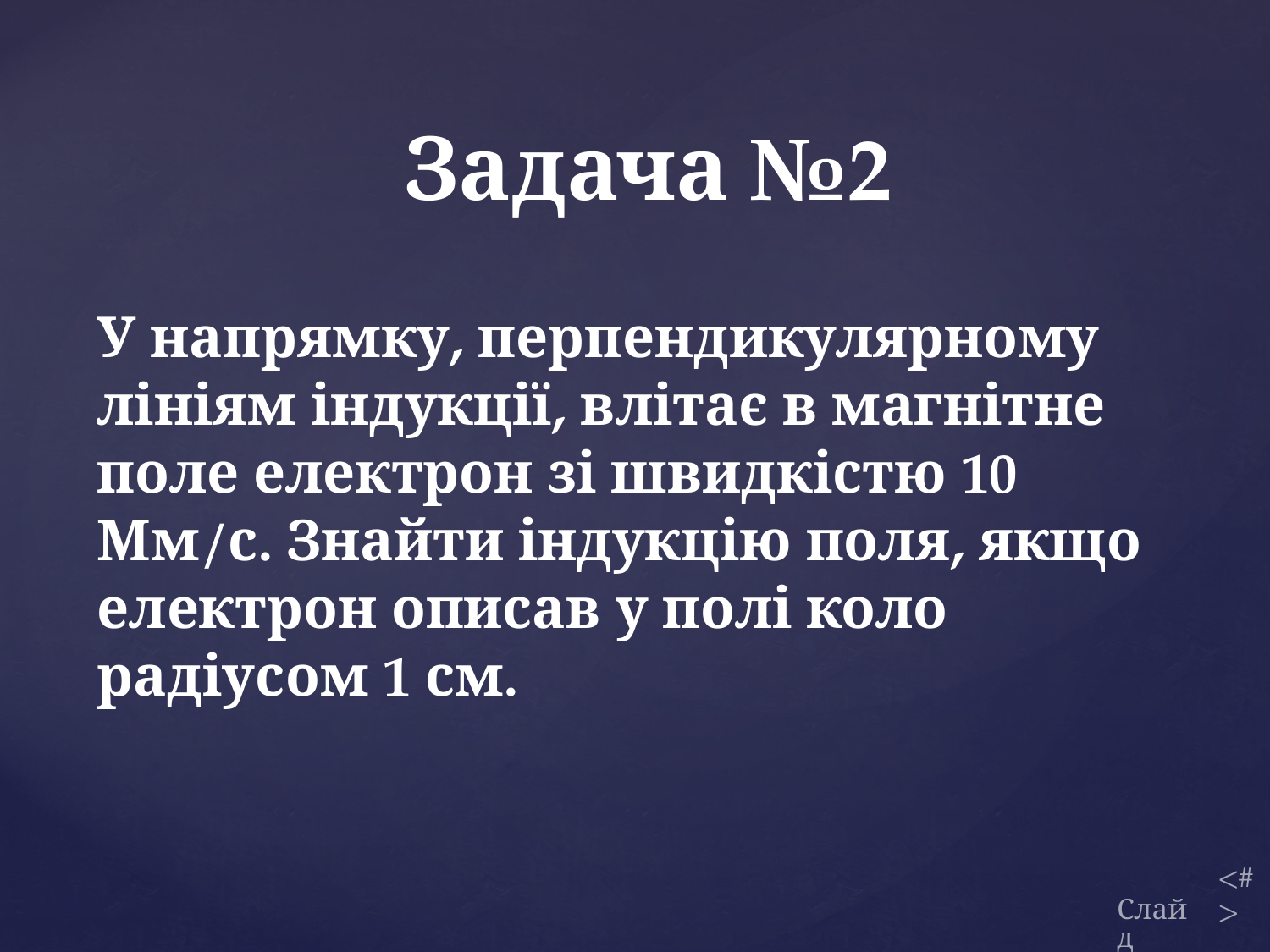

Задача №2
У напрямку, перпендикулярному лініям індукції, влітає в магнітне поле електрон зі швидкістю 10 Мм/с. Знайти індукцію поля, якщо електрон описав у полі коло радіусом 1 см.
Слайд
10